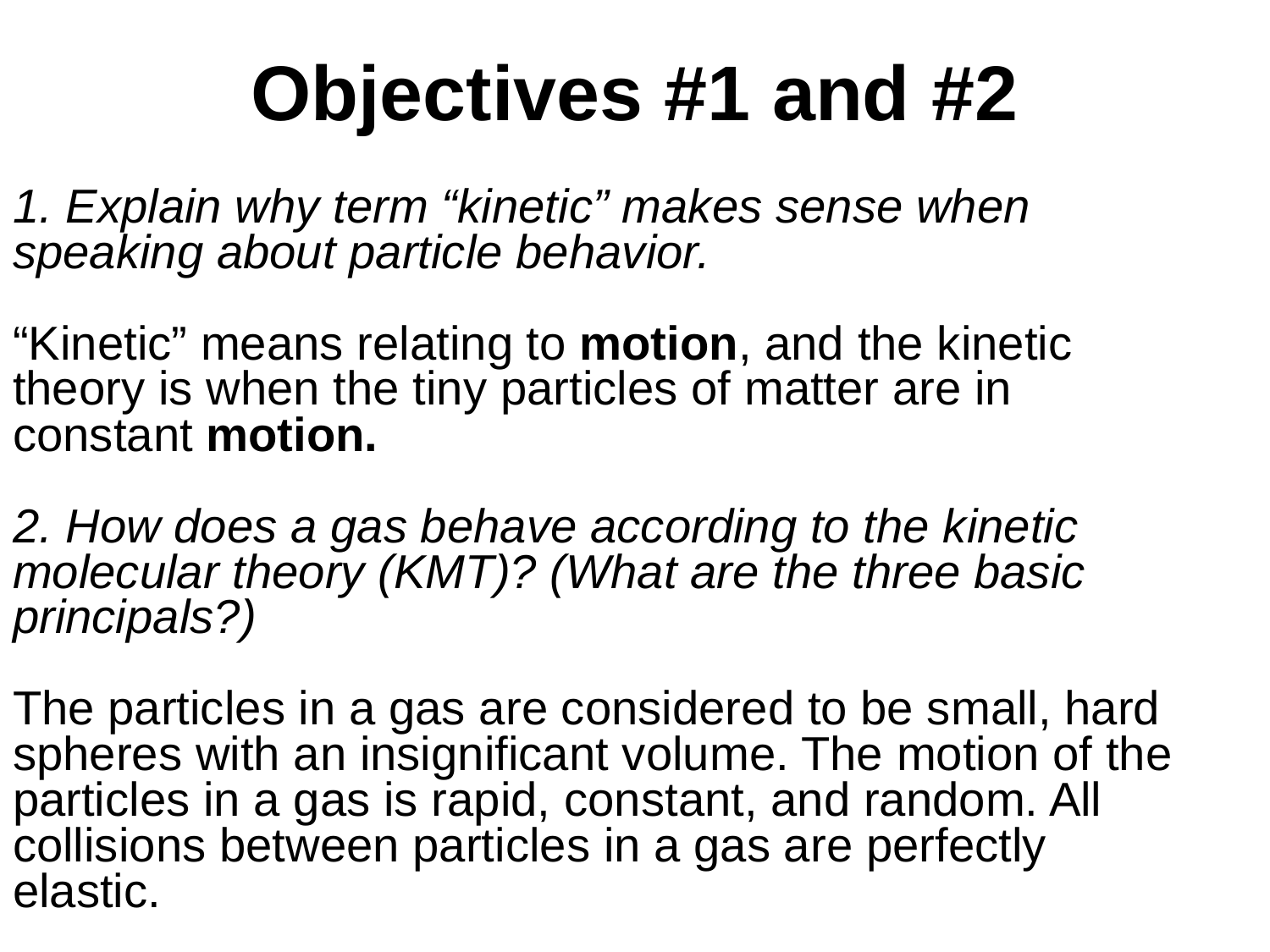

Objectives #1 and #2
 Explain why term “kinetic” makes sense when
speaking about particle behavior.

“Kinetic” means relating to motion, and the kinetic
theory is when the tiny particles of matter are in
constant motion.

2. How does a gas behave according to the kinetic
molecular theory (KMT)? (What are the three basic
principals?)

The particles in a gas are considered to be small, hard
spheres with an insignificant volume. The motion of the
particles in a gas is rapid, constant, and random. All
collisions between particles in a gas are perfectly
elastic.